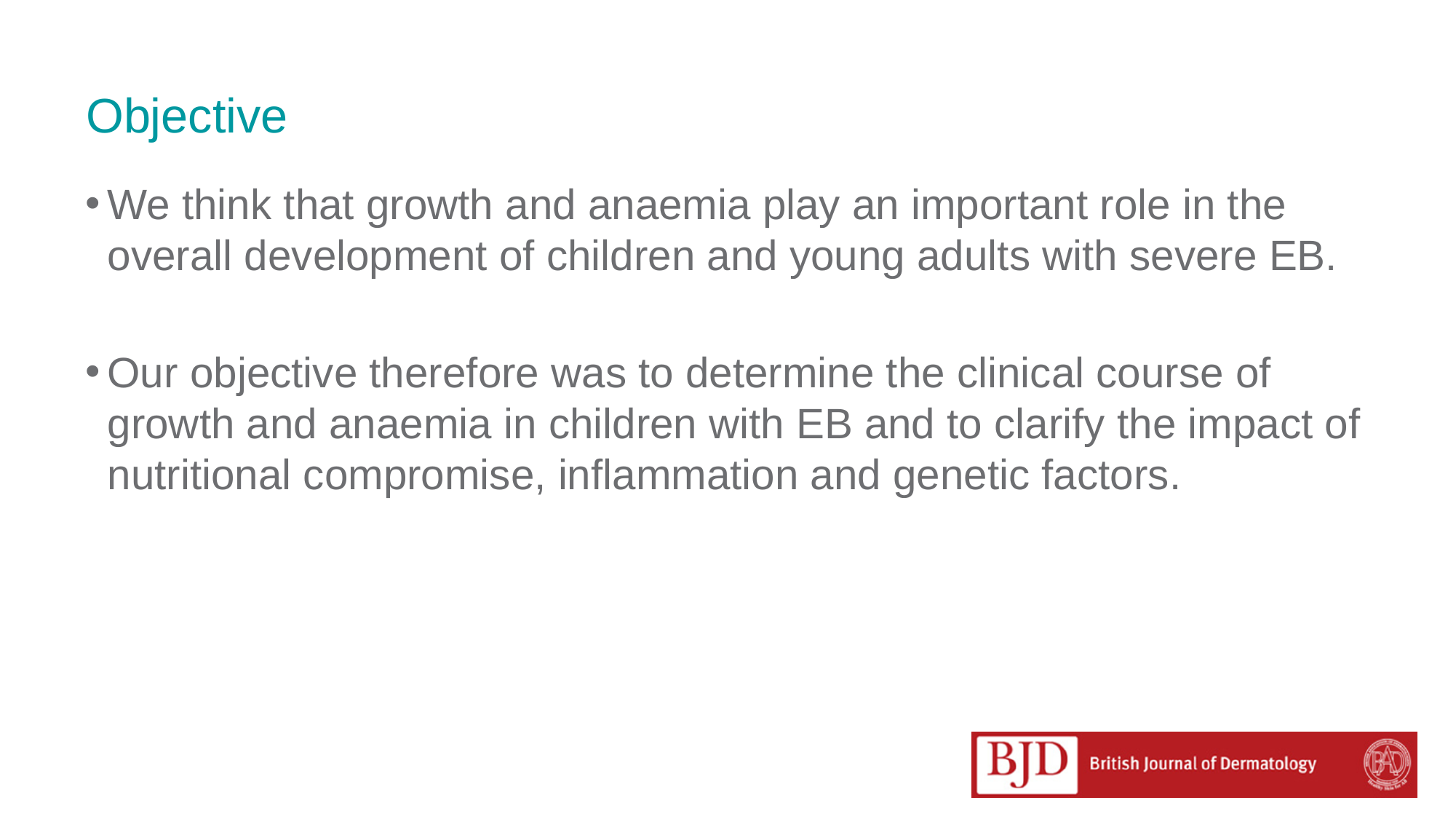

# Objective
We think that growth and anaemia play an important role in the overall development of children and young adults with severe EB.
Our objective therefore was to determine the clinical course of growth and anaemia in children with EB and to clarify the impact of nutritional compromise, inflammation and genetic factors.